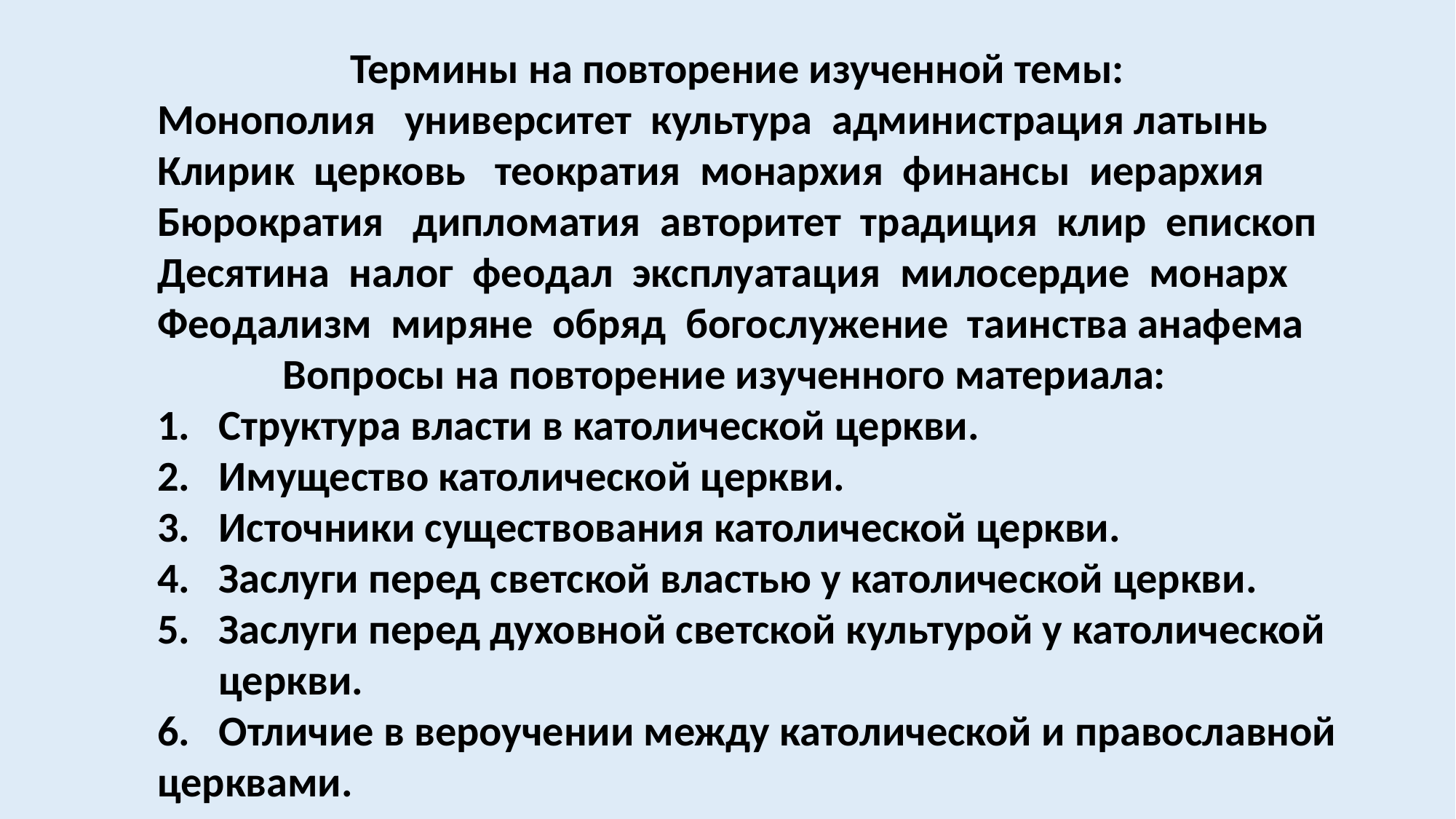

Термины на повторение изученной темы:
Монополия   университет  культура  администрация латынь
Клирик  церковь   теократия  монархия  финансы  иерархия
Бюрократия   дипломатия  авторитет  традиция  клир  епископ
Десятина  налог  феодал  эксплуатация  милосердие  монарх
Феодализм  миряне  обряд  богослужение  таинства анафема
             Вопросы на повторение изученного материала:
Структура власти в католической церкви.
Имущество католической церкви.
Источники существования католической церкви.
Заслуги перед светской властью у католической церкви.
Заслуги перед духовной светской культурой у католической церкви.
Отличие в вероучении между католической и православной
церквами.